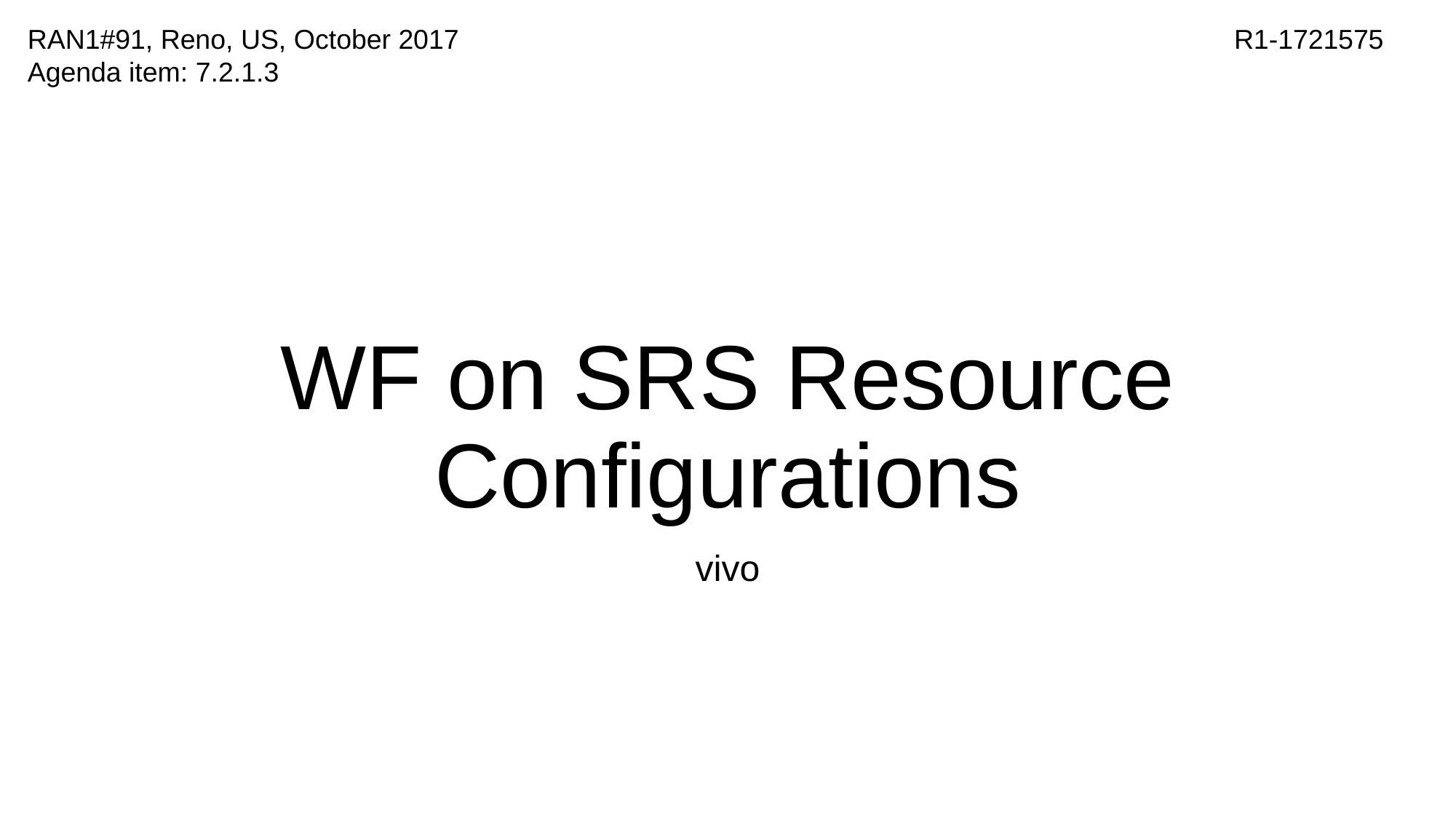

RAN1#91, Reno, US, October 2017
Agenda item: 7.2.1.3
R1-1721575
# WF on SRS Resource Configurations
vivo